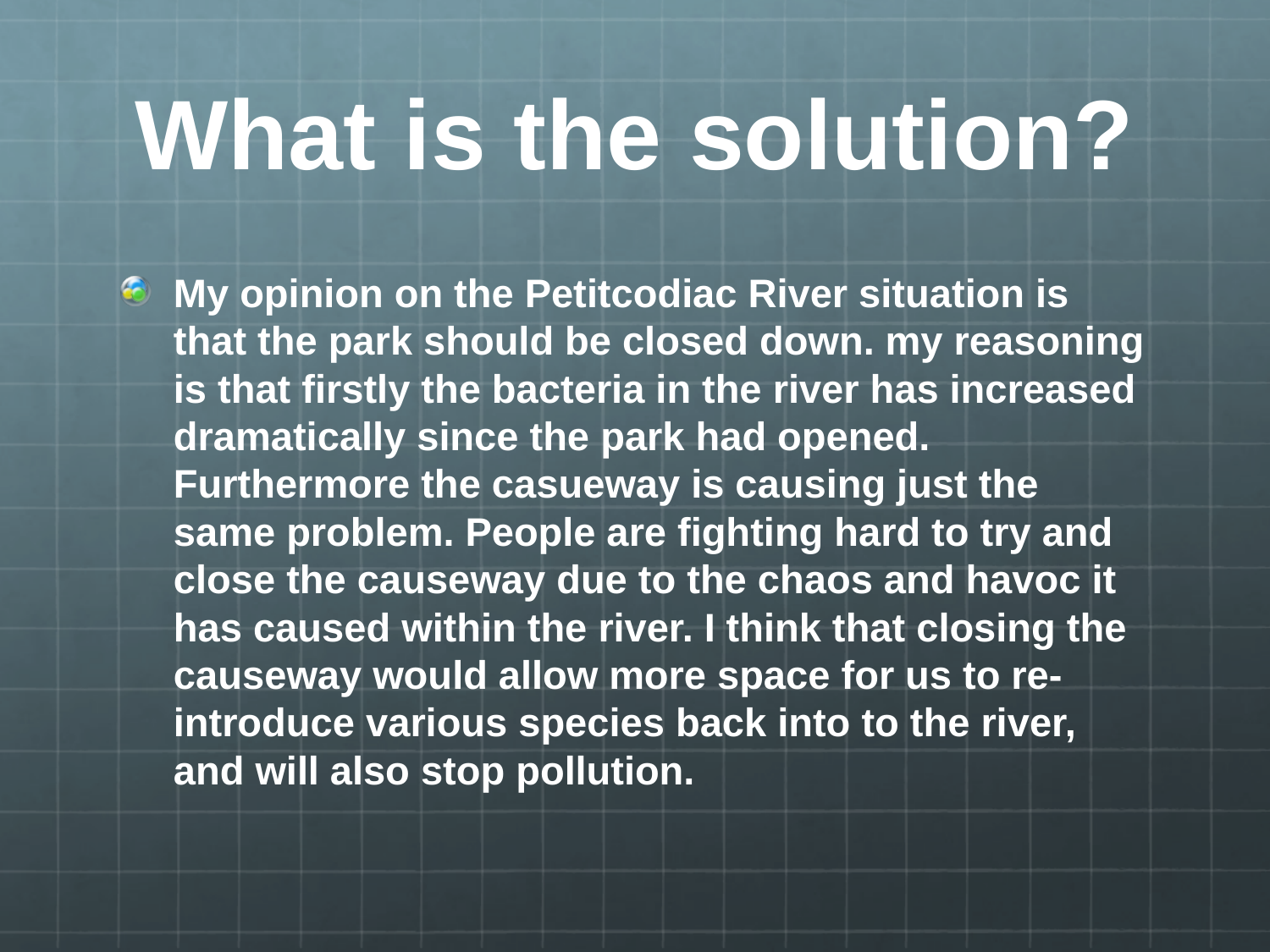

# What is the solution?
My opinion on the Petitcodiac River situation is that the park should be closed down. my reasoning is that firstly the bacteria in the river has increased dramatically since the park had opened. Furthermore the casueway is causing just the same problem. People are fighting hard to try and close the causeway due to the chaos and havoc it has caused within the river. I think that closing the causeway would allow more space for us to re-introduce various species back into to the river, and will also stop pollution.